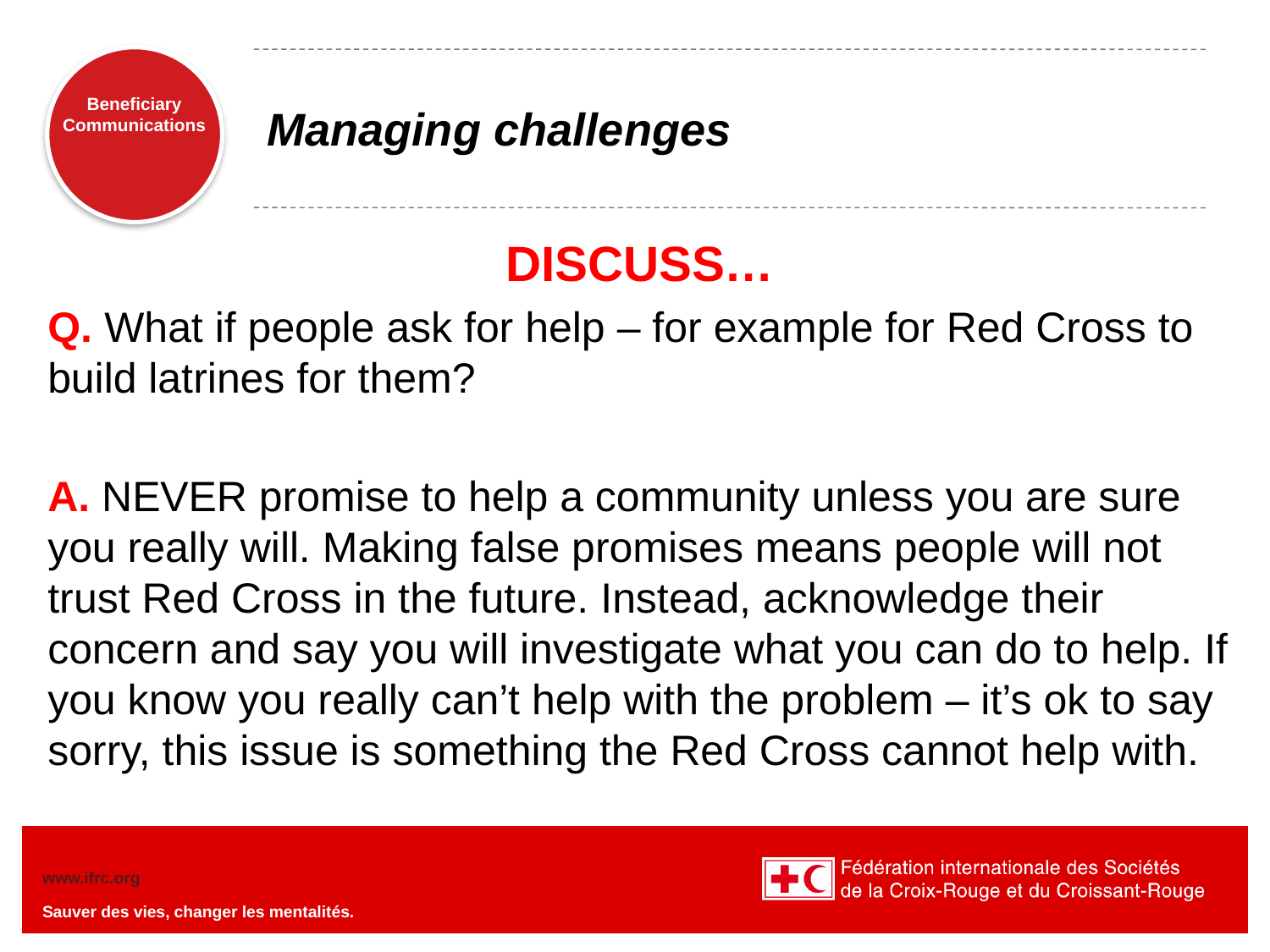

# Managing challenges
DISCUSS…
Q. What if people ask for help – for example for Red Cross to build latrines for them?

A. NEVER promise to help a community unless you are sure you really will. Making false promises means people will not trust Red Cross in the future. Instead, acknowledge their concern and say you will investigate what you can do to help. If you know you really can’t help with the problem – it’s ok to say sorry, this issue is something the Red Cross cannot help with.